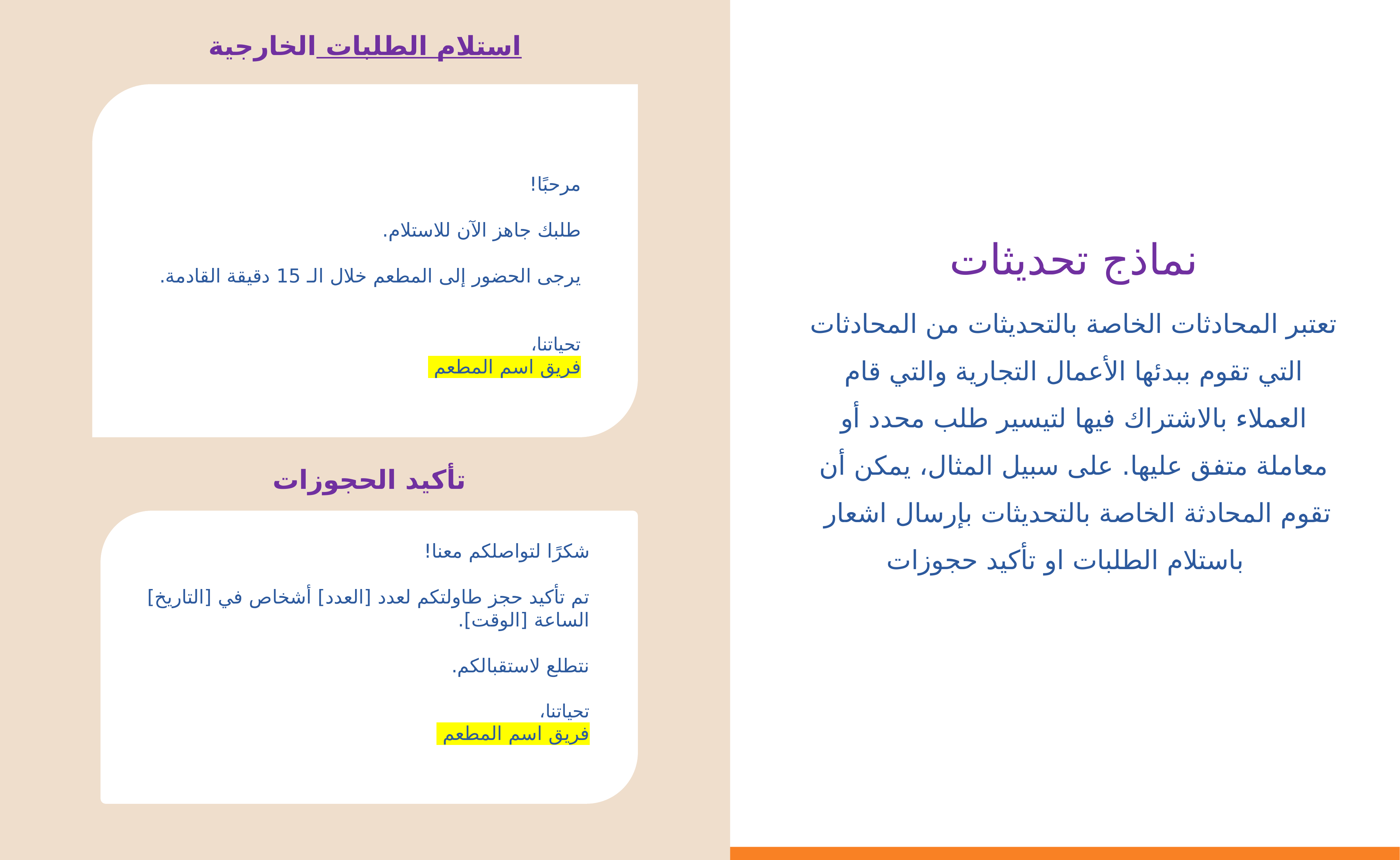

استلام الطلبات الخارجية

مرحبًا!

طلبك جاهز الآن للاستلام.

يرجى الحضور إلى المطعم خلال الـ 15 دقيقة القادمة.

تحياتنا،
فريق اسم المطعم

نماذج تحديثات
تعتبر المحادثات الخاصة بالتحديثات من المحادثات التي تقوم ببدئها الأعمال التجارية والتي قام العملاء بالاشتراك فيها لتيسير طلب محدد أو معاملة متفق عليها. على سبيل المثال، يمكن أن تقوم المحادثة الخاصة بالتحديثات بإرسال اشعار  باستلام الطلبات او تأكيد حجوزات
 تأكيد الحجوزات

شكرًا لتواصلكم معنا!

تم تأكيد حجز طاولتكم لعدد [العدد] أشخاص في [التاريخ] الساعة [الوقت].

نتطلع لاستقبالكم.

تحياتنا،
فريق اسم المطعم